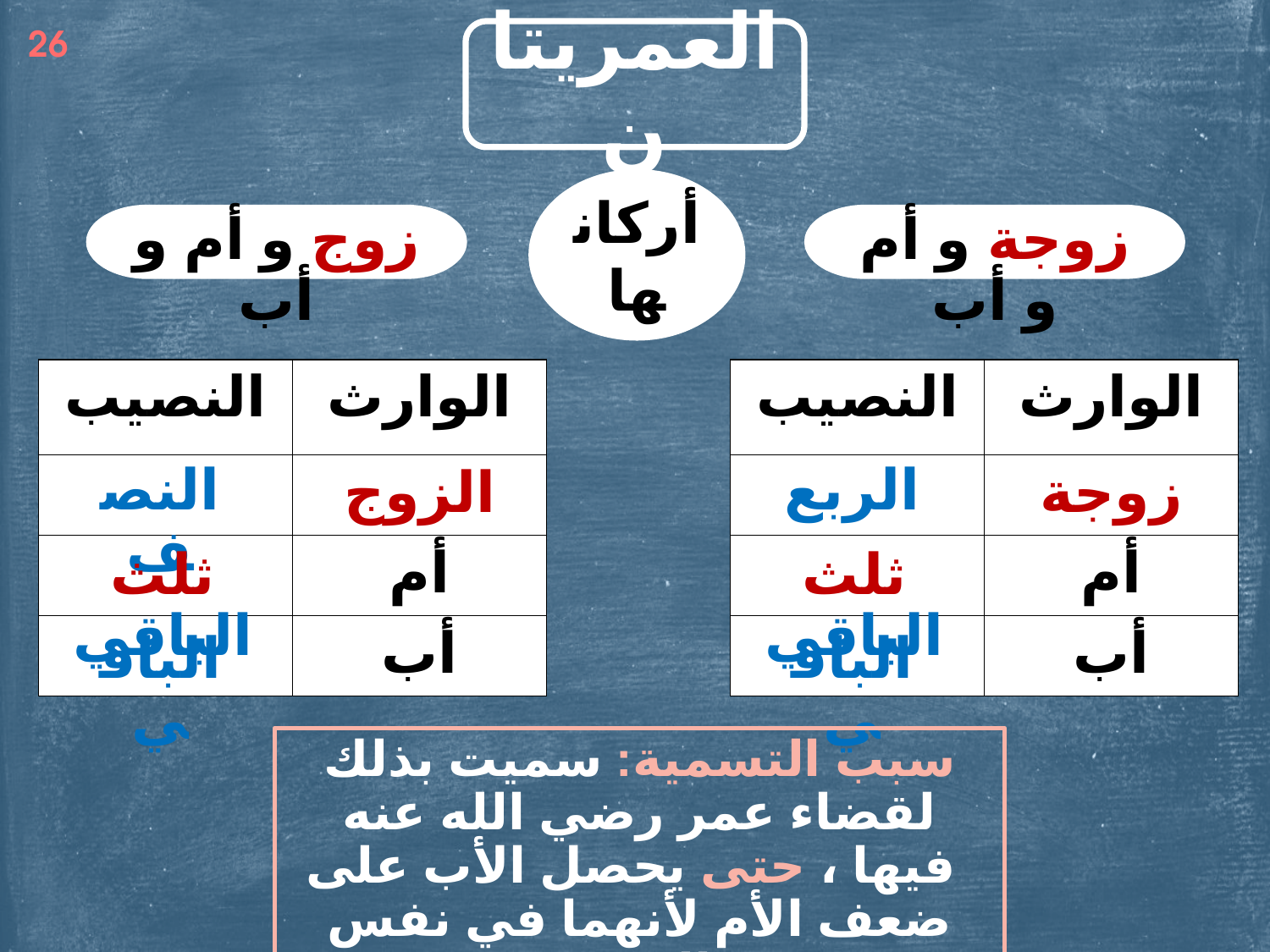

26
العمريتان
أركانها

زوج و أم و أب

زوجة و أم و أب
| النصيب | الوارث |
| --- | --- |
|  | الزوج |
|  | أم |
|  | أب |
| النصيب | الوارث |
| --- | --- |
|  | زوجة |
|  | أم |
|  | أب |
النصف
الربع
ثلث الباقي
ثلث الباقي
الباقي
الباقي
سبب التسمية: سميت بذلك لقضاء عمر رضي الله عنه فيها ، حتى يحصل الأب على ضعف الأم لأنهما في نفس الدرجة.